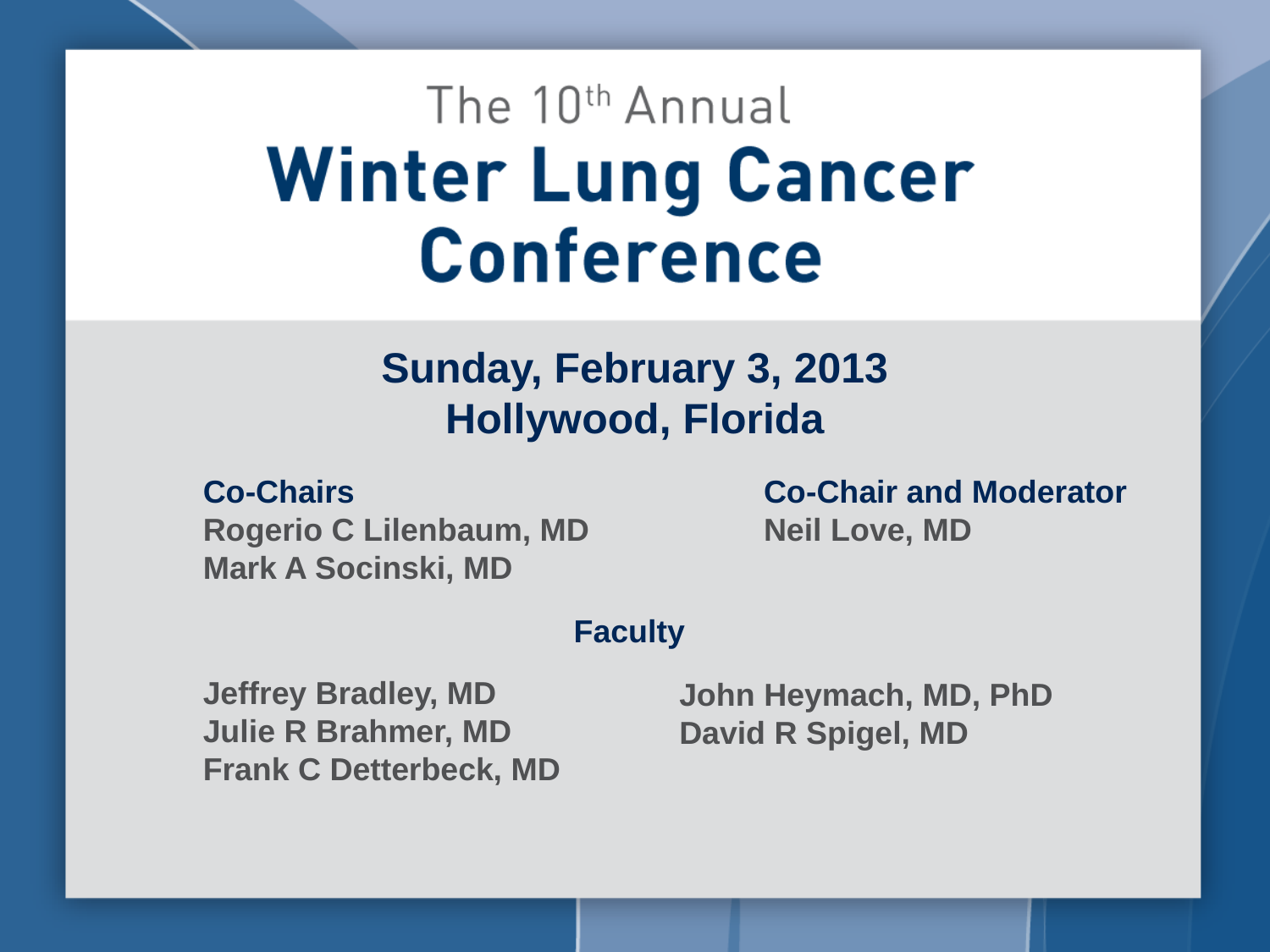

Sunday, February 3, 2013
Hollywood, Florida
Co-Chairs
Rogerio C Lilenbaum, MD
Mark A Socinski, MD
Co-Chair and Moderator
Neil Love, MD

Faculty
Jeffrey Bradley, MD
Julie R Brahmer, MD
Frank C Detterbeck, MD
John Heymach, MD, PhD
David R Spigel, MD